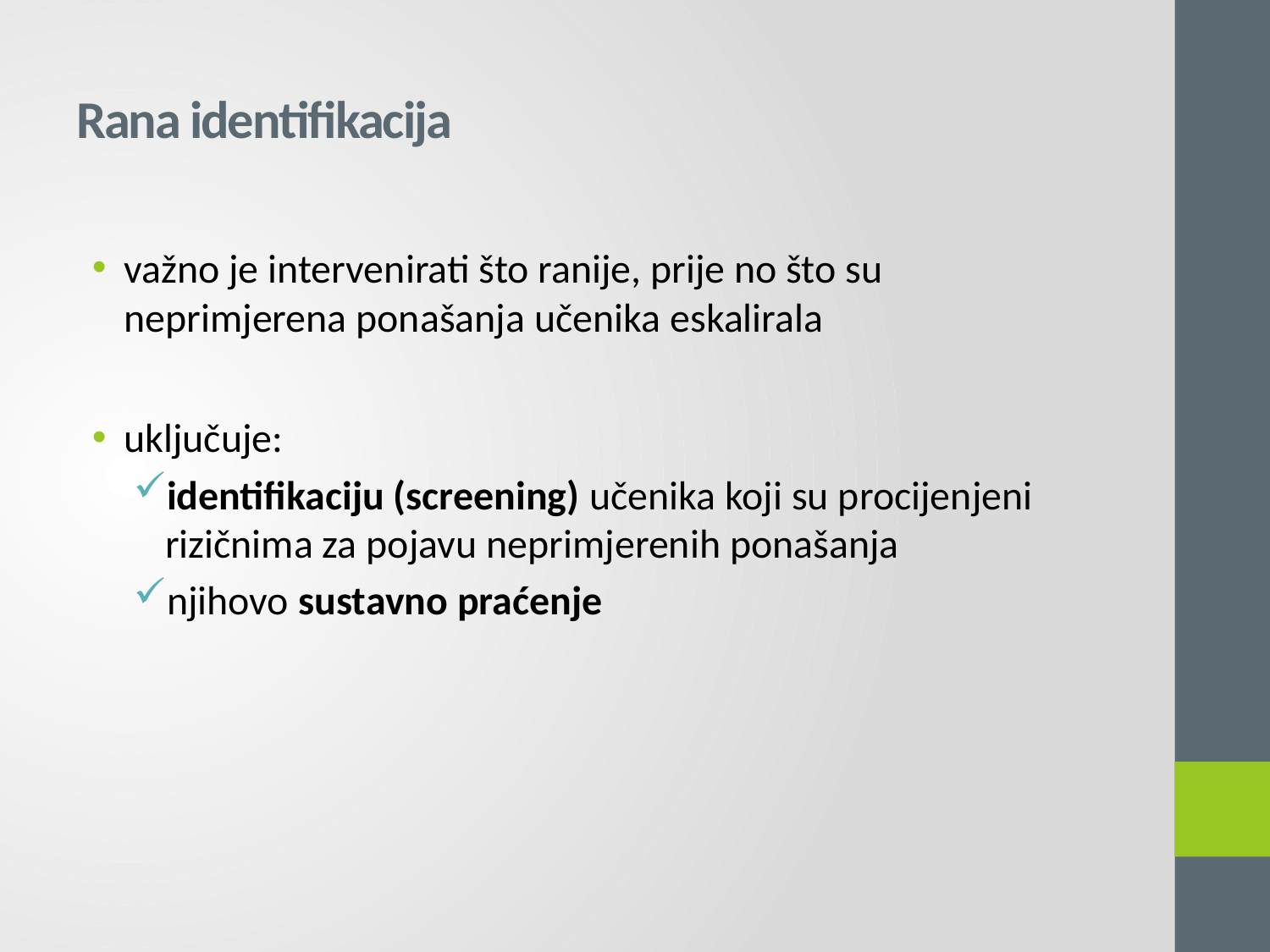

# Rana identifikacija
važno je intervenirati što ranije, prije no što su neprimjerena ponašanja učenika eskalirala

uključuje:
identifikaciju (screening) učenika koji su procijenjeni rizičnima za pojavu neprimjerenih ponašanja
njihovo sustavno praćenje